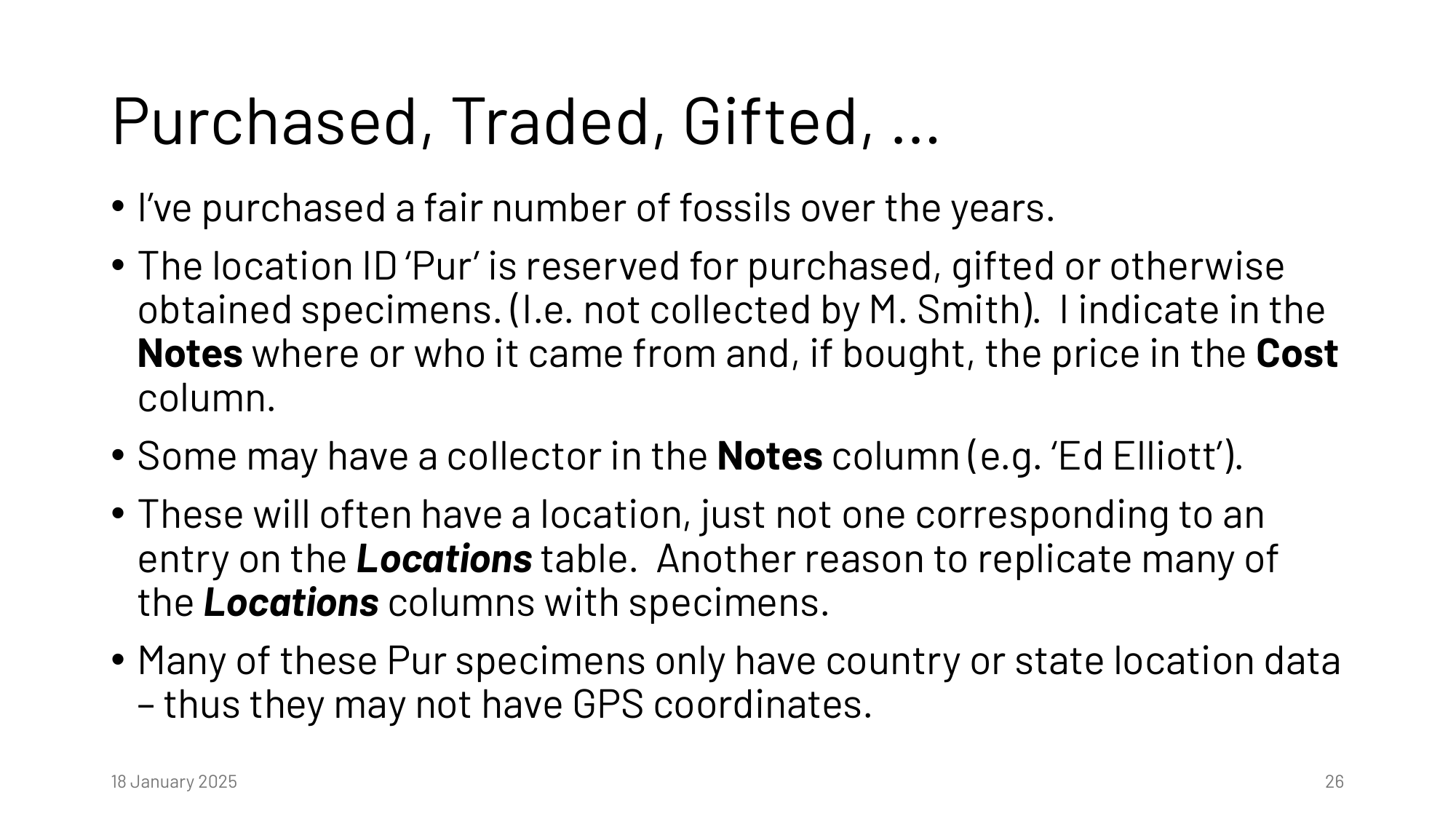

# Purchased, Traded, Gifted, …
I’ve purchased a fair number of fossils over the years.
The location ID ‘Pur’ is reserved for purchased, gifted or otherwise obtained specimens. (I.e. not collected by M. Smith).  I indicate in the Notes where or who it came from and, if bought, the price in the Cost column.
Some may have a collector in the Notes column (e.g. ‘Ed Elliott’).
These will often have a location, just not one corresponding to an entry on the Locations table.  Another reason to replicate many of the Locations columns with specimens.
Many of these Pur specimens only have country or state location data – thus they may not have GPS coordinates.
18 January 2025
26